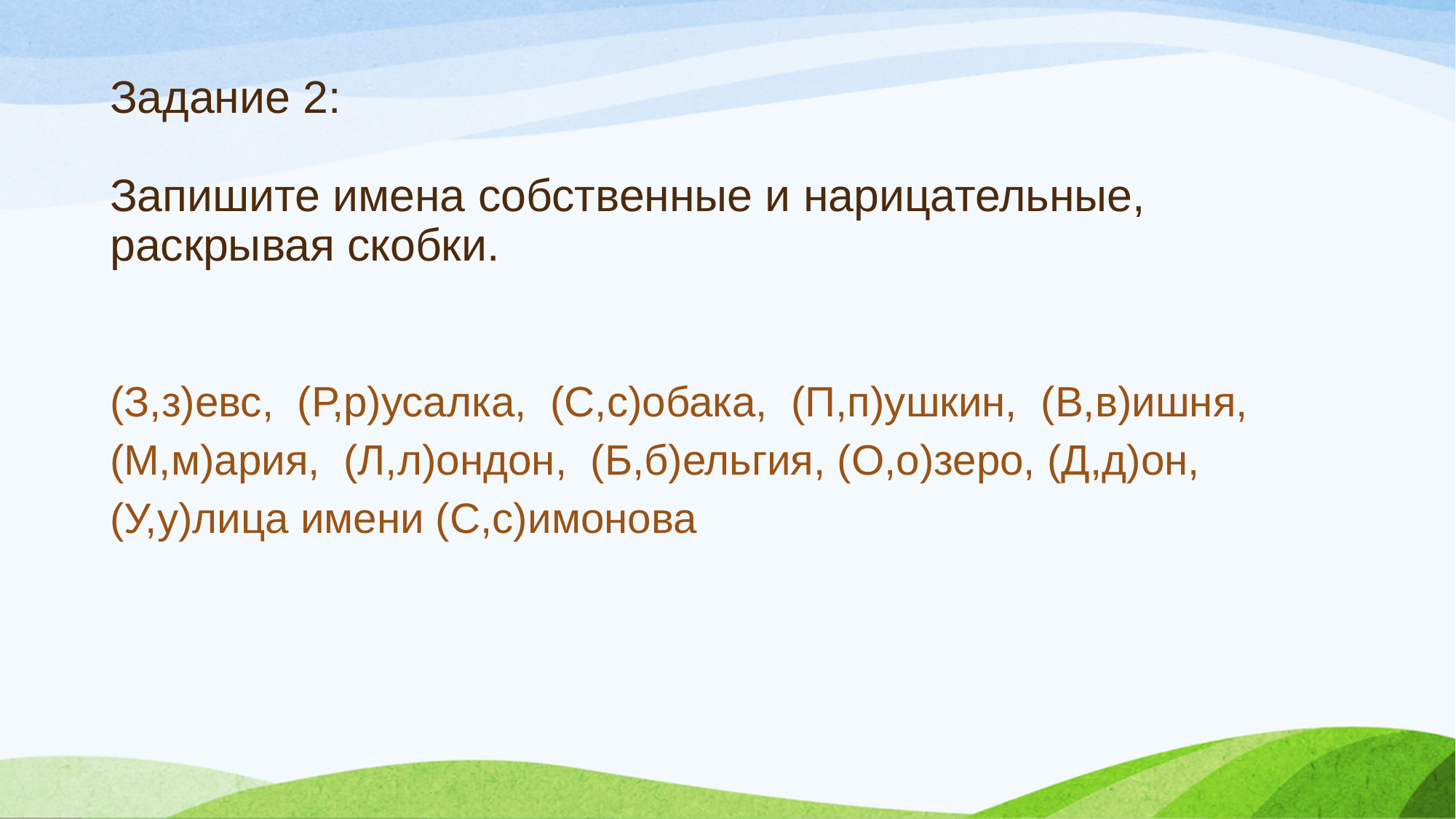

# Задание 2: Запишите имена собственные и нарицательные, раскрывая скобки.
(З,з)евс,  (Р,р)усалка,  (С,с)обака,  (П,п)ушкин,  (В,в)ишня,  (М,м)ария,  (Л,л)ондон,  (Б,б)ельгия, (О,о)зеро, (Д,д)он, (У,у)лица имени (С,с)имонова